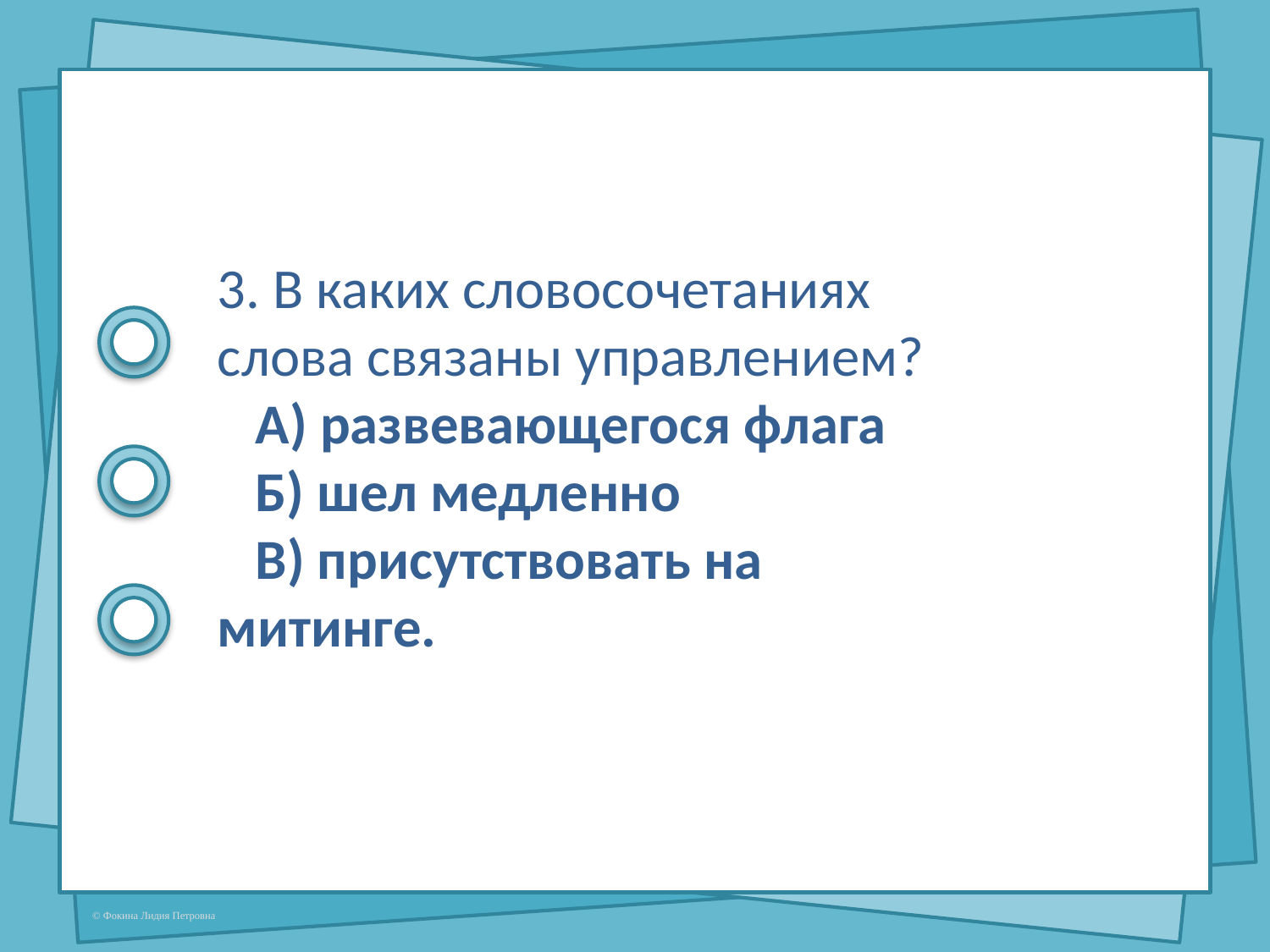

3. В каких словосочетаниях слова связаны управлением?
   А) развевающегося флага
   Б) шел медленно
   В) присутствовать на митинге.